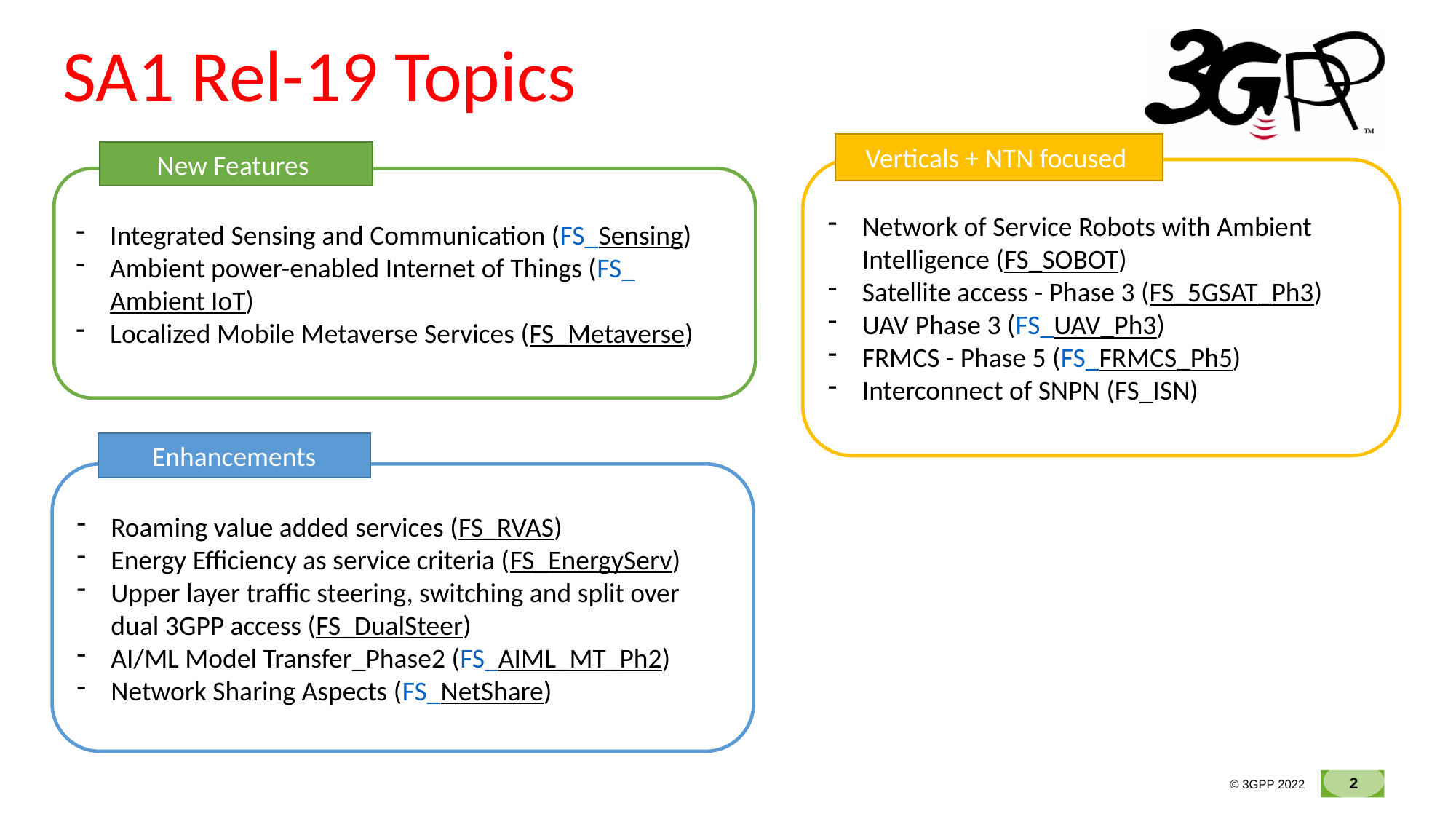

# SA1 Rel-19 Topics
Verticals + NTN focused
New Features

Network of Service Robots with Ambient Intelligence (FS_SOBOT)
Satellite access - Phase 3 (FS_5GSAT_Ph3)
UAV Phase 3 (FS_UAV_Ph3)
FRMCS - Phase 5 (FS_FRMCS_Ph5)
Interconnect of SNPN (FS_ISN)

Integrated Sensing and Communication (FS_Sensing)
Ambient power-enabled Internet of Things (FS_Ambient IoT)
Localized Mobile Metaverse Services (FS_Metaverse)

Enhancements

Roaming value added services (FS_RVAS)
Energy Efficiency as service criteria (FS_EnergyServ)
Upper layer traffic steering, switching and split over dual 3GPP access (FS_DualSteer)
AI/ML Model Transfer_Phase2 (FS_AIML_MT_Ph2)
Network Sharing Aspects (FS_NetShare)